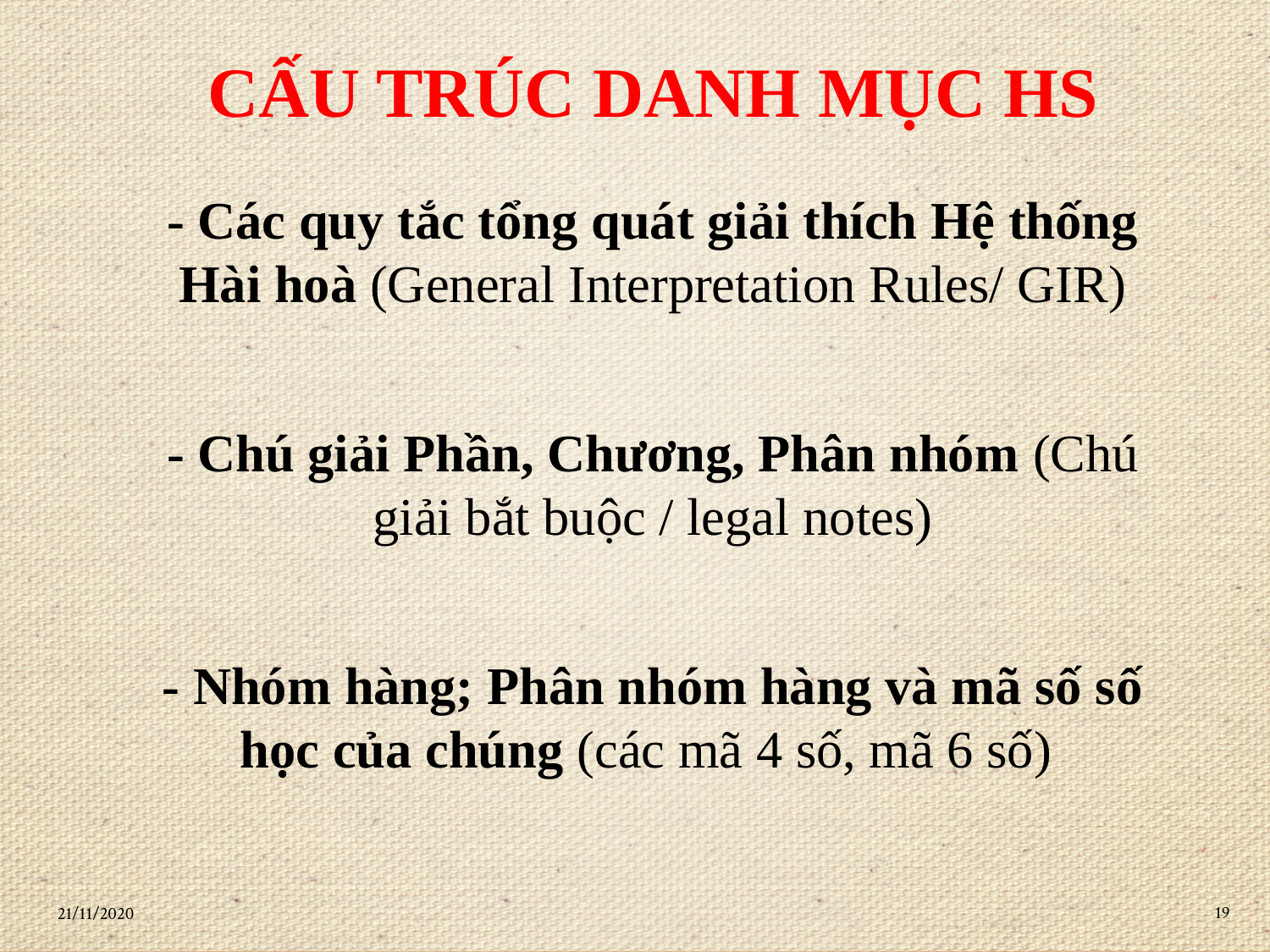

# CẤU TRÚC DANH MỤC HS
- Các quy tắc tổng quát giải thích Hệ thống Hài hoà (General Interpretation Rules/ GIR)

- Chú giải Phần, Chương, Phân nhóm (Chú giải bắt buộc / legal notes)

- Nhóm hàng; Phân nhóm hàng và mã số số học của chúng (các mã 4 số, mã 6 số)
21/11/2020
19